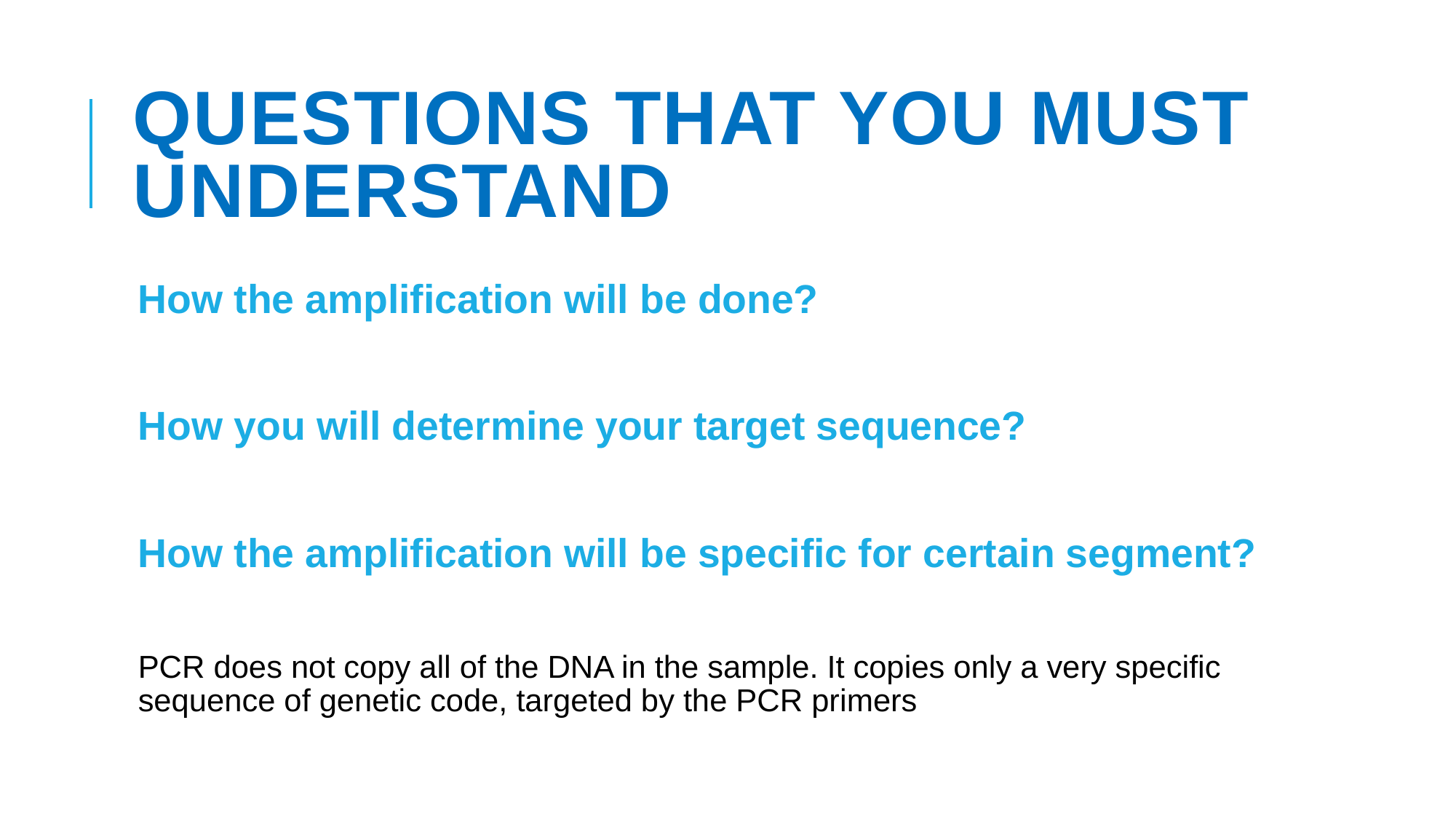

# Questions that you must understand
How the amplification will be done?

How you will determine your target sequence?

How the amplification will be specific for certain segment?

PCR does not copy all of the DNA in the sample. It copies only a very specific sequence of genetic code, targeted by the PCR primers